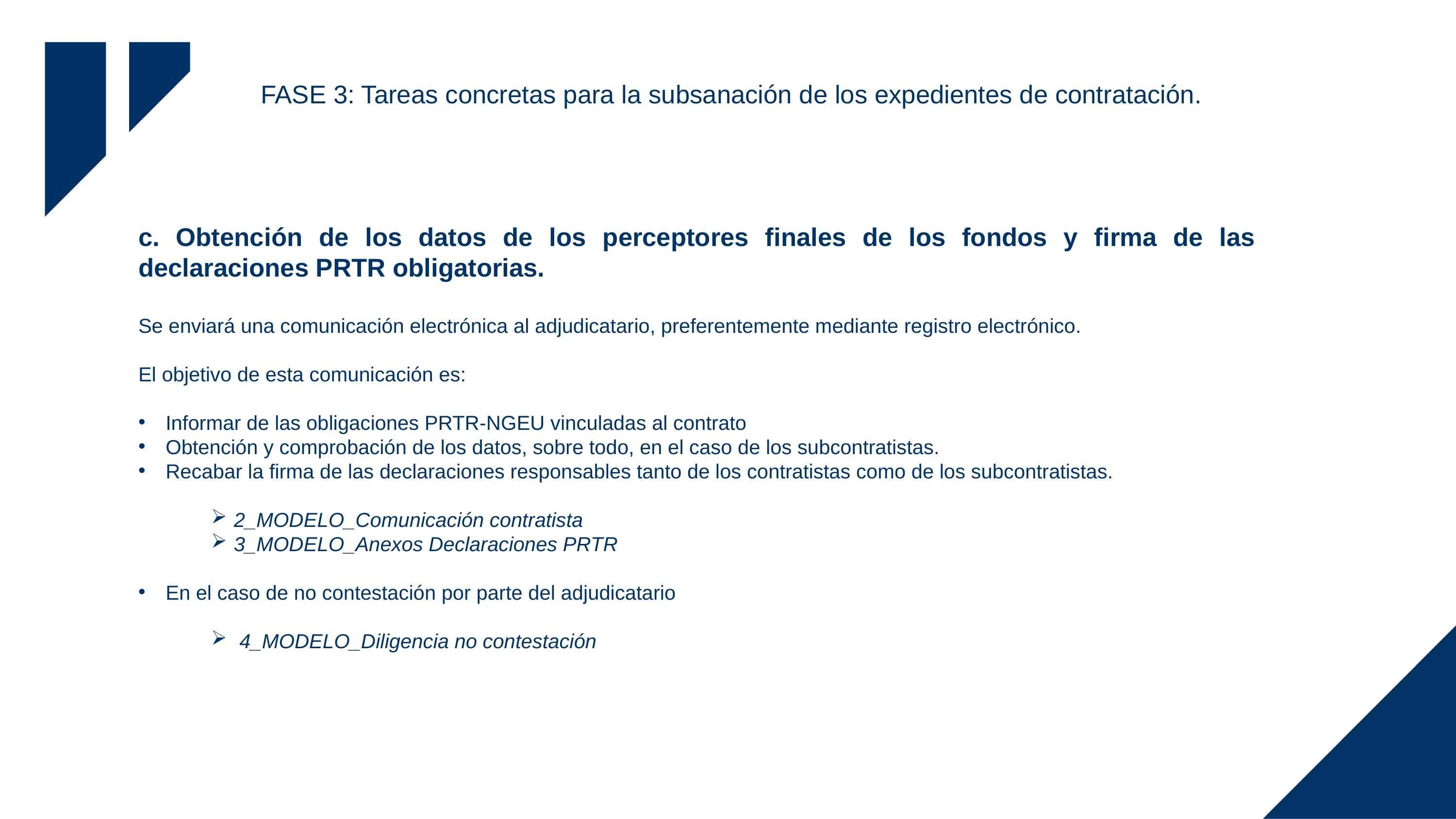

FASE 3: Tareas concretas para la subsanación de los expedientes de contratación.
c. Obtención de los datos de los perceptores finales de los fondos y firma de las declaraciones PRTR obligatorias.

Se enviará una comunicación electrónica al adjudicatario, preferentemente mediante registro electrónico.

El objetivo de esta comunicación es:

Informar de las obligaciones PRTR-NGEU vinculadas al contrato
Obtención y comprobación de los datos, sobre todo, en el caso de los subcontratistas.
Recabar la firma de las declaraciones responsables tanto de los contratistas como de los subcontratistas.

2_MODELO_Comunicación contratista
3_MODELO_Anexos Declaraciones PRTR

En el caso de no contestación por parte del adjudicatario

 4_MODELO_Diligencia no contestación